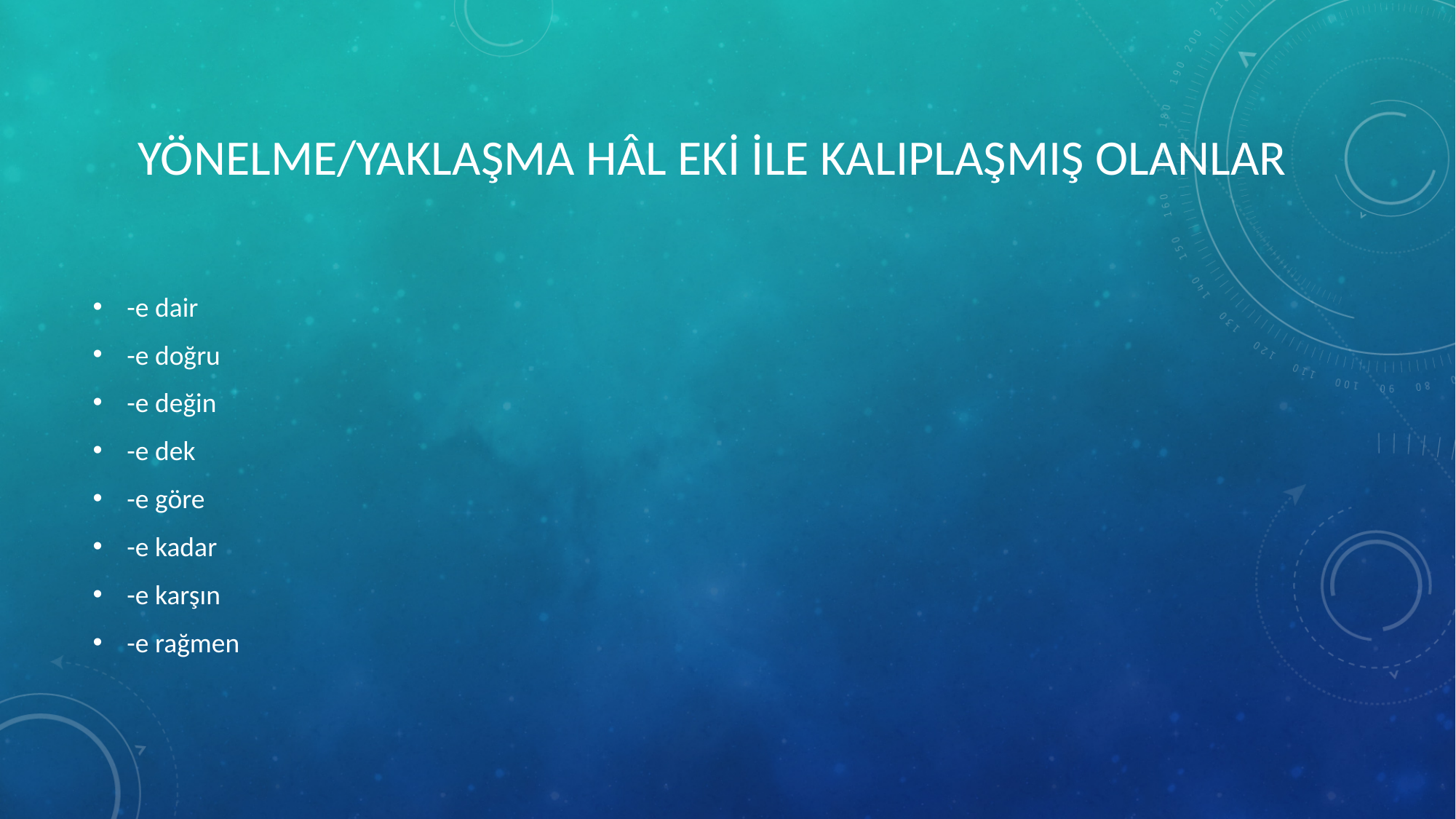

# Yönelme/Yaklaşma Hâl eki ile kalıplaşmış olanlar
-e dair
-e doğru
-e değin
-e dek
-e göre
-e kadar
-e karşın
-e rağmen